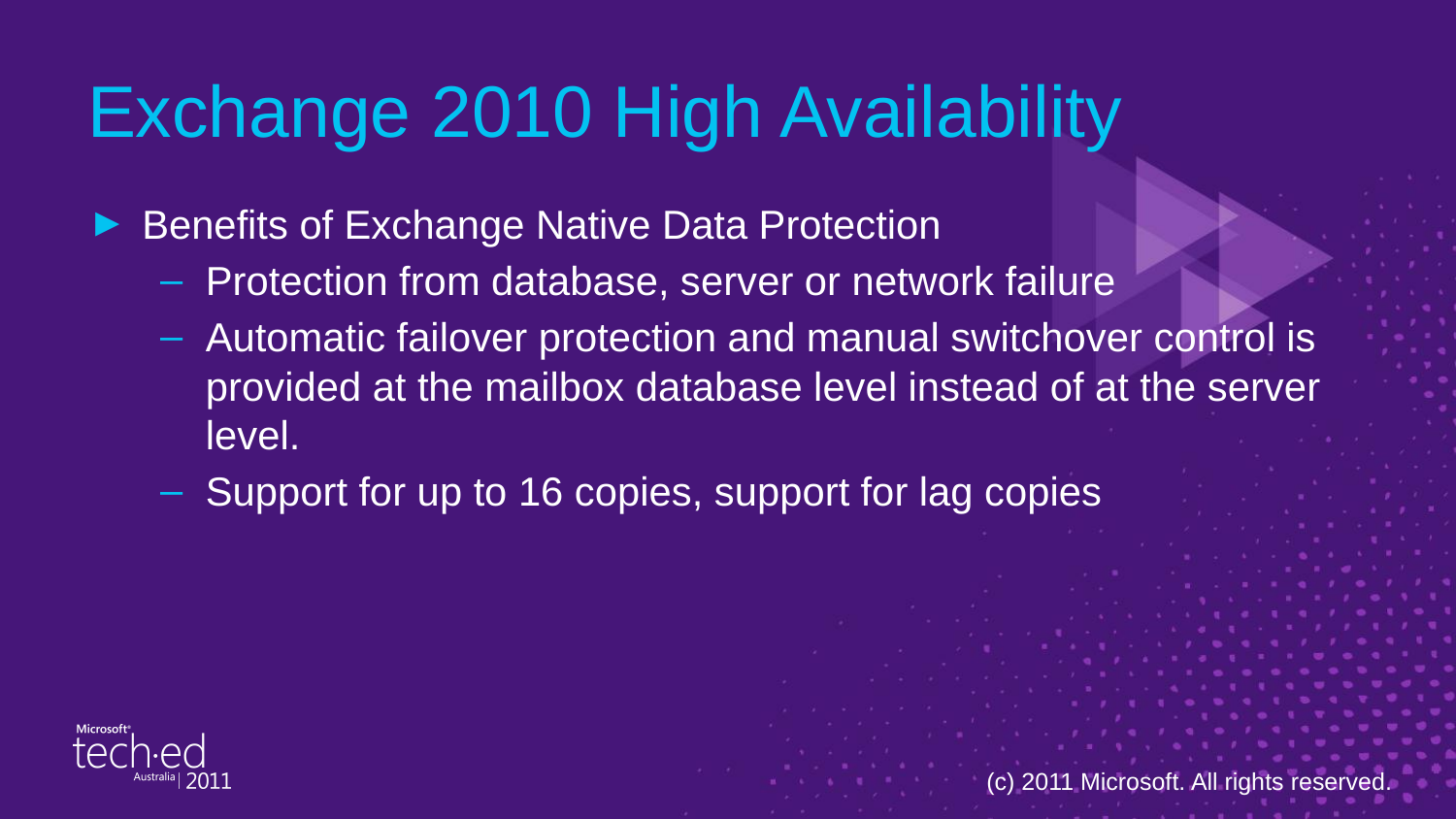

# Exchange 2010 High Availability
Benefits of Exchange Native Data Protection
Protection from database, server or network failure
Automatic failover protection and manual switchover control is provided at the mailbox database level instead of at the server level.
Support for up to 16 copies, support for lag copies

(c) 2011 Microsoft. All rights reserved.